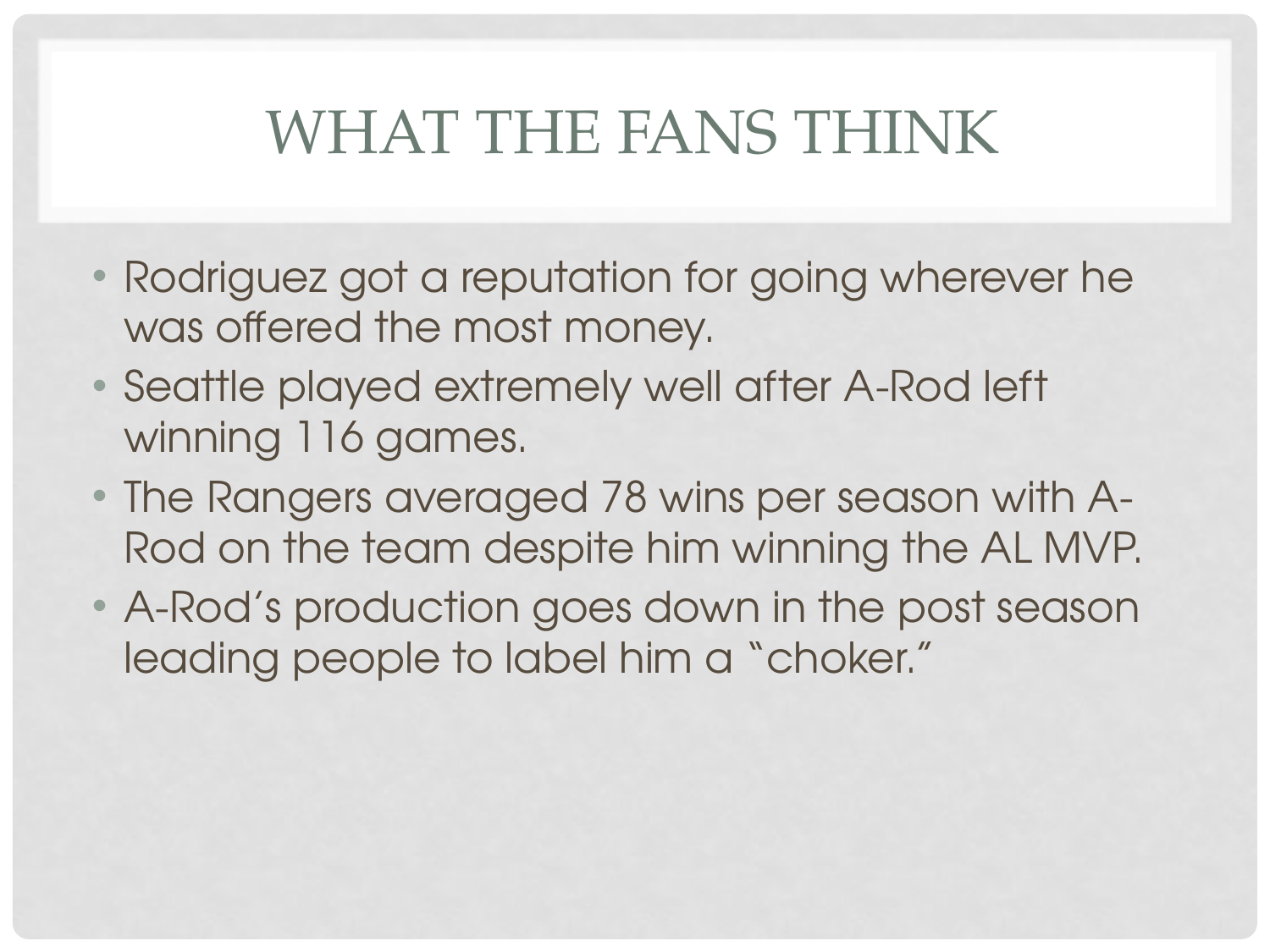

# What The Fans Think
Rodriguez got a reputation for going wherever he was offered the most money.
Seattle played extremely well after A-Rod left winning 116 games.
The Rangers averaged 78 wins per season with A-Rod on the team despite him winning the AL MVP.
A-Rod’s production goes down in the post season leading people to label him a “choker.”